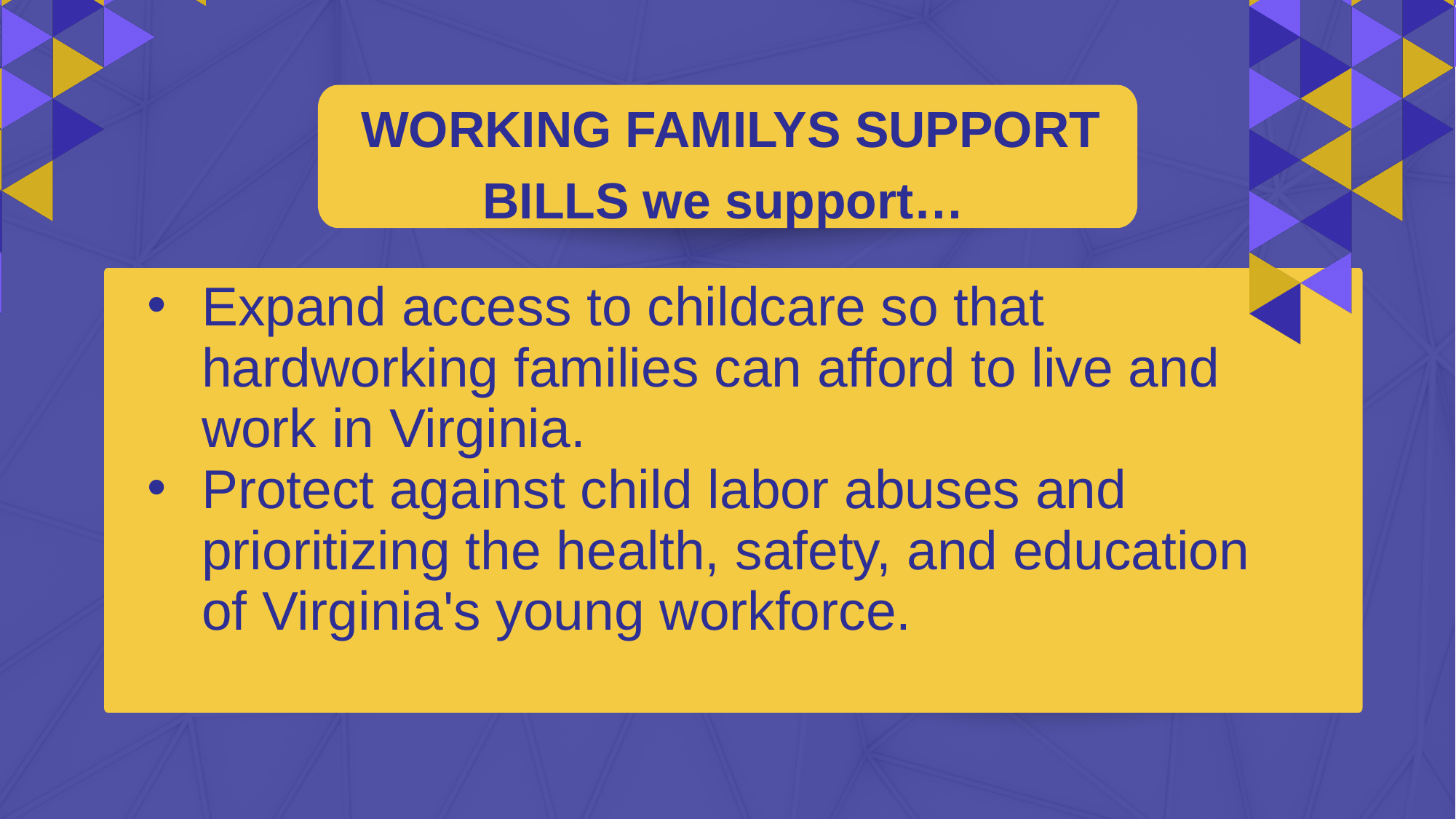

WORKING FAMILYS SUPPORT BILLS we support…

Expand access to childcare so that hardworking families can afford to live and work in Virginia.
Protect against child labor abuses and prioritizing the health, safety, and education of Virginia's young workforce.